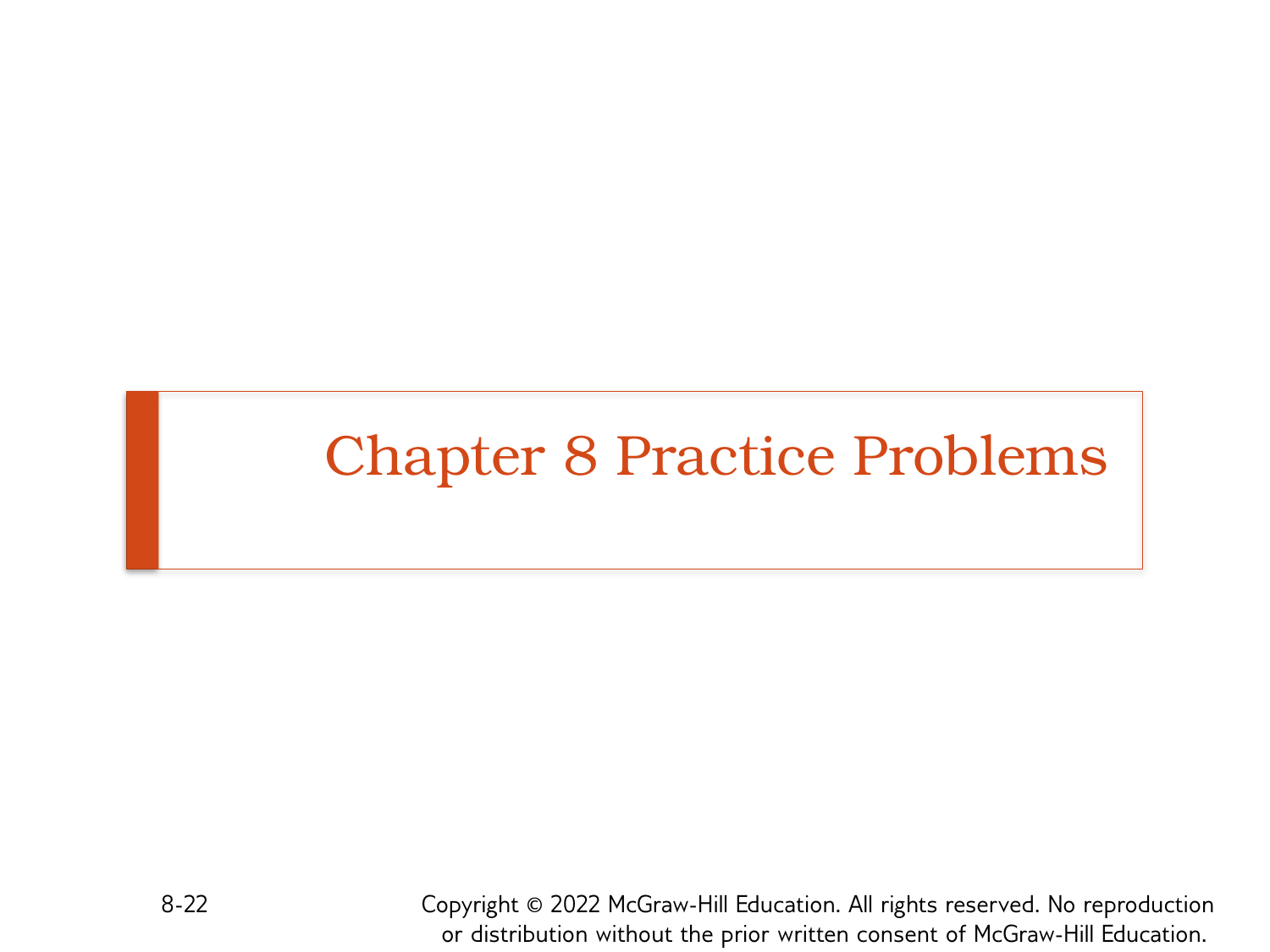

# Chapter 8 Practice Problems
8-22
Copyright © 2022 McGraw-Hill Education. All rights reserved. No reproduction or distribution without the prior written consent of McGraw-Hill Education.